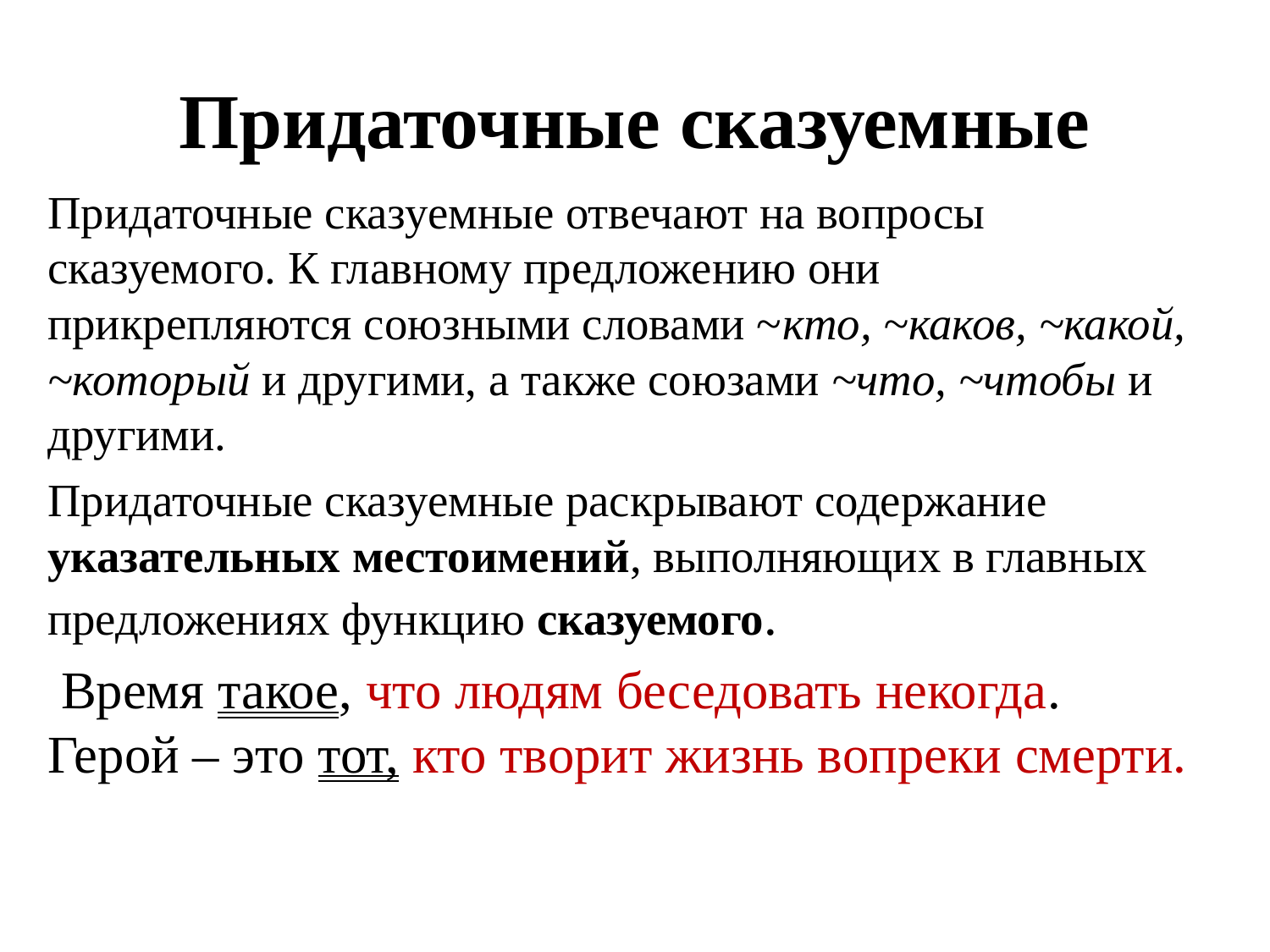

# Придаточные сказуемные
Придаточные сказуемные отвечают на вопросы сказуемого. К главному предложению они прикрепляются союзными словами ~кто, ~каков, ~какой, ~который и другими, а также союзами ~что, ~чтобы и другими.
Придаточные сказуемные раскрывают содержание указательных местоимений, выполняющих в главных предложениях функцию сказуемого.
 Время такое, что людям беседовать некогда. Герой – это тот, кто творит жизнь вопреки смерти.